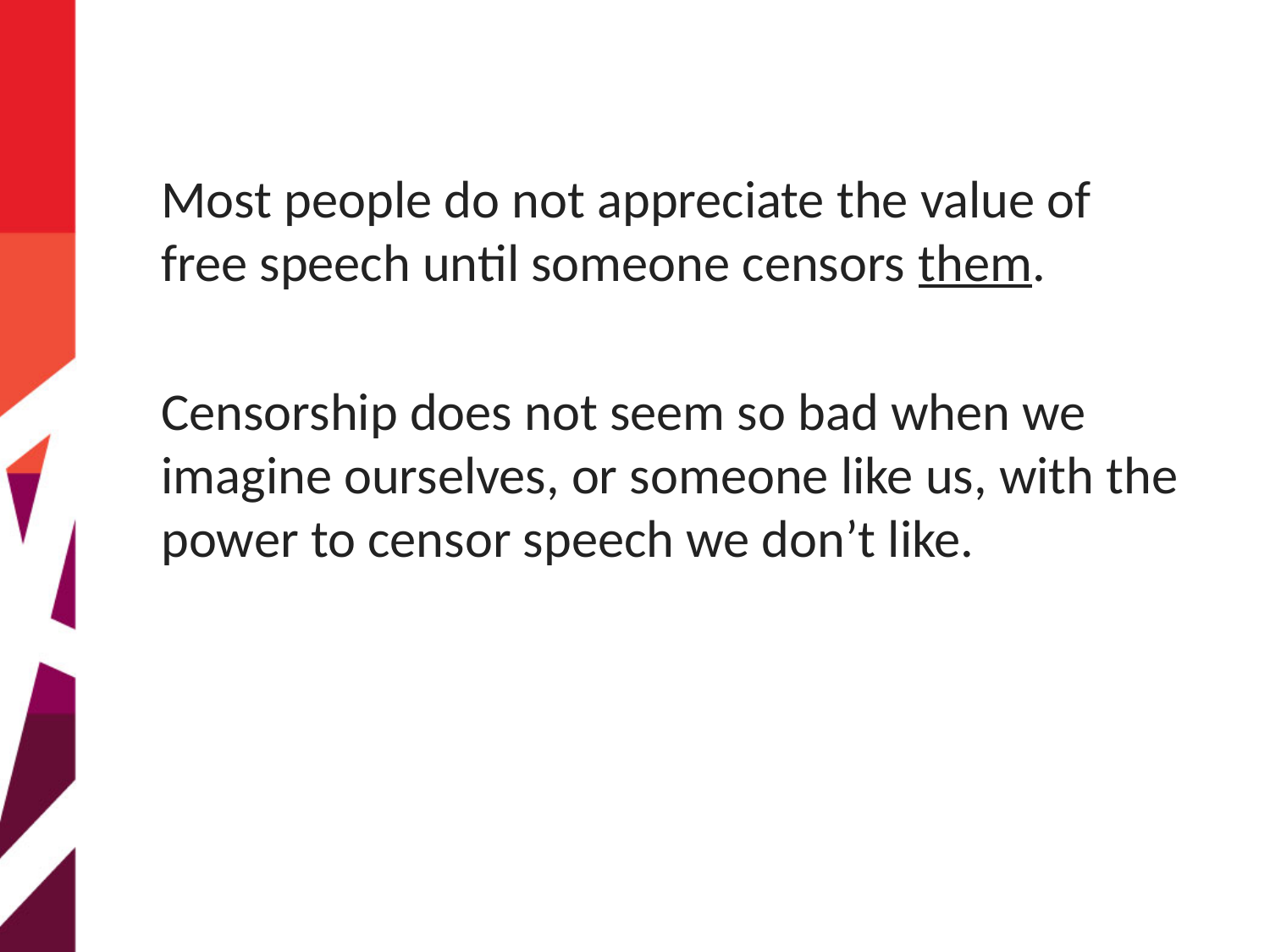

Most people do not appreciate the value of free speech until someone censors them.

Censorship does not seem so bad when we imagine ourselves, or someone like us, with the power to censor speech we don’t like.